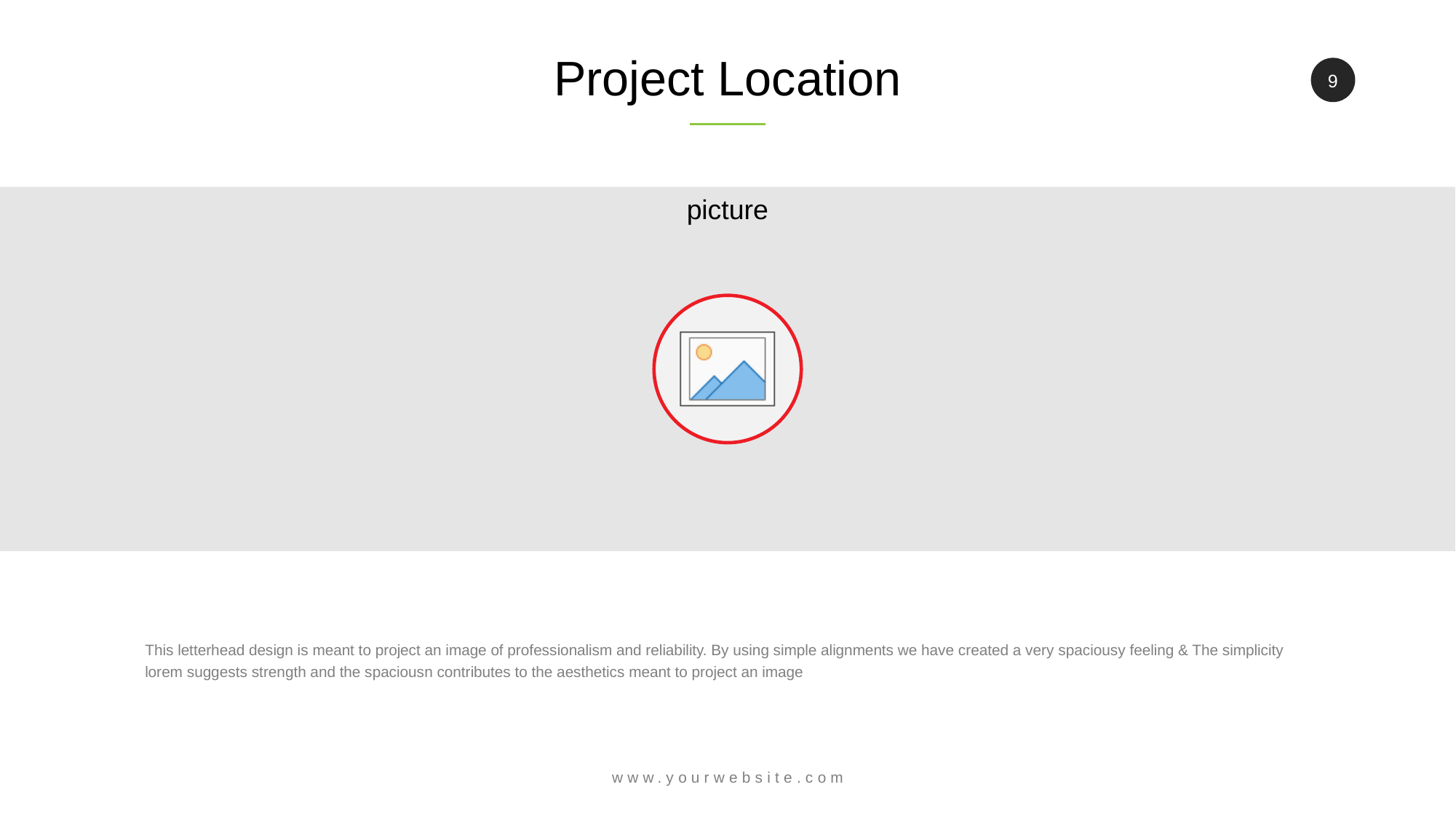

# Project Location
9

This letterhead design is meant to project an image of professionalism and reliability. By using simple alignments we have created a very spaciousy feeling & The simplicity lorem suggests strength and the spaciousn contributes to the aesthetics meant to project an image
www.yourwebsite.com